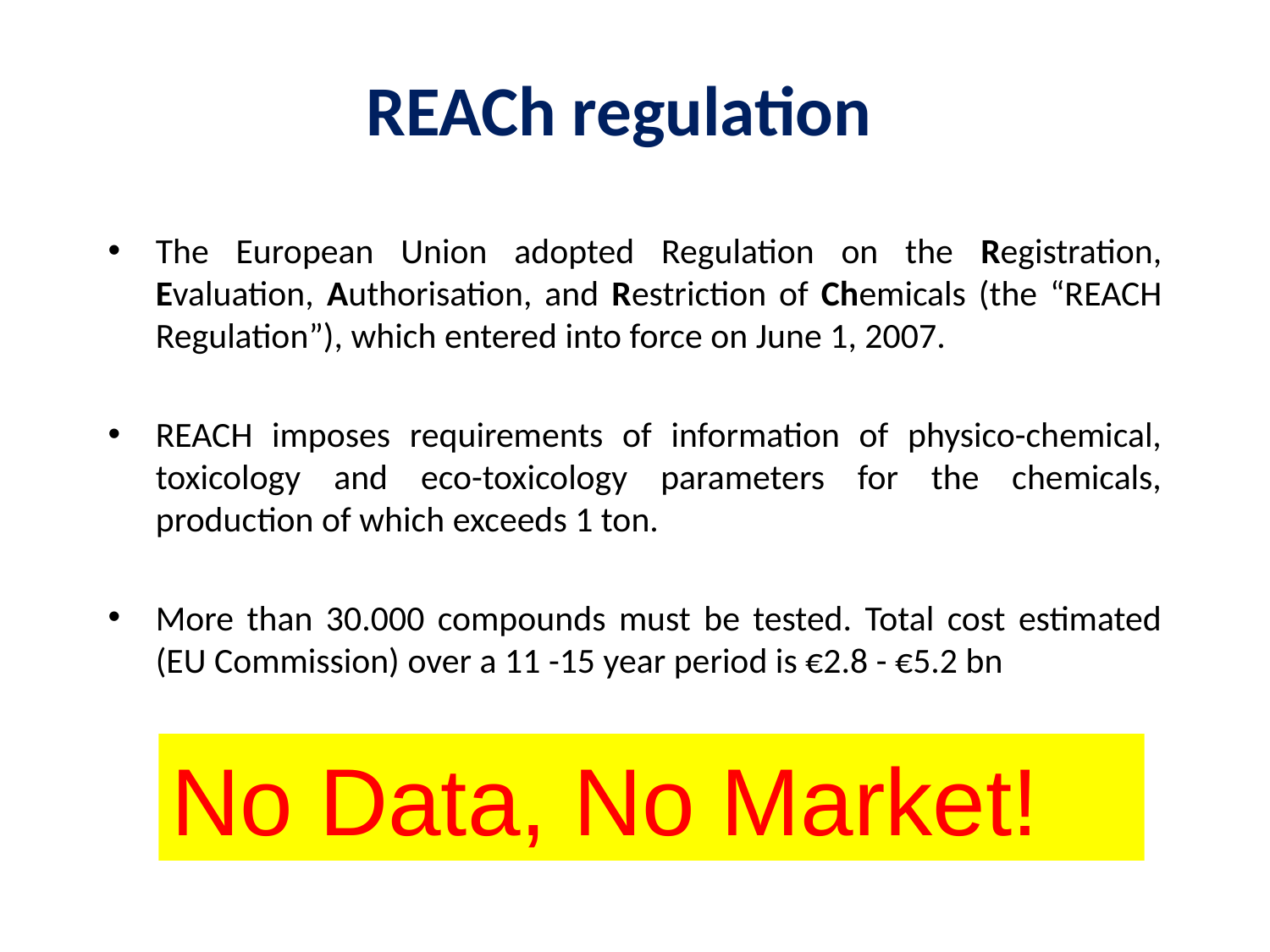

# REACh regulation
The European Union adopted Regulation on the Registration, Evaluation, Authorisation, and Restriction of Chemicals (the “REACH Regulation”), which entered into force on June 1, 2007.

REACH imposes requirements of information of physico-chemical, toxicology and eco-toxicology parameters for the chemicals, production of which exceeds 1 ton.

More than 30.000 compounds must be tested. Total cost estimated (EU Commission) over a 11 -15 year period is €2.8 - €5.2 bn

No Data, No Market!